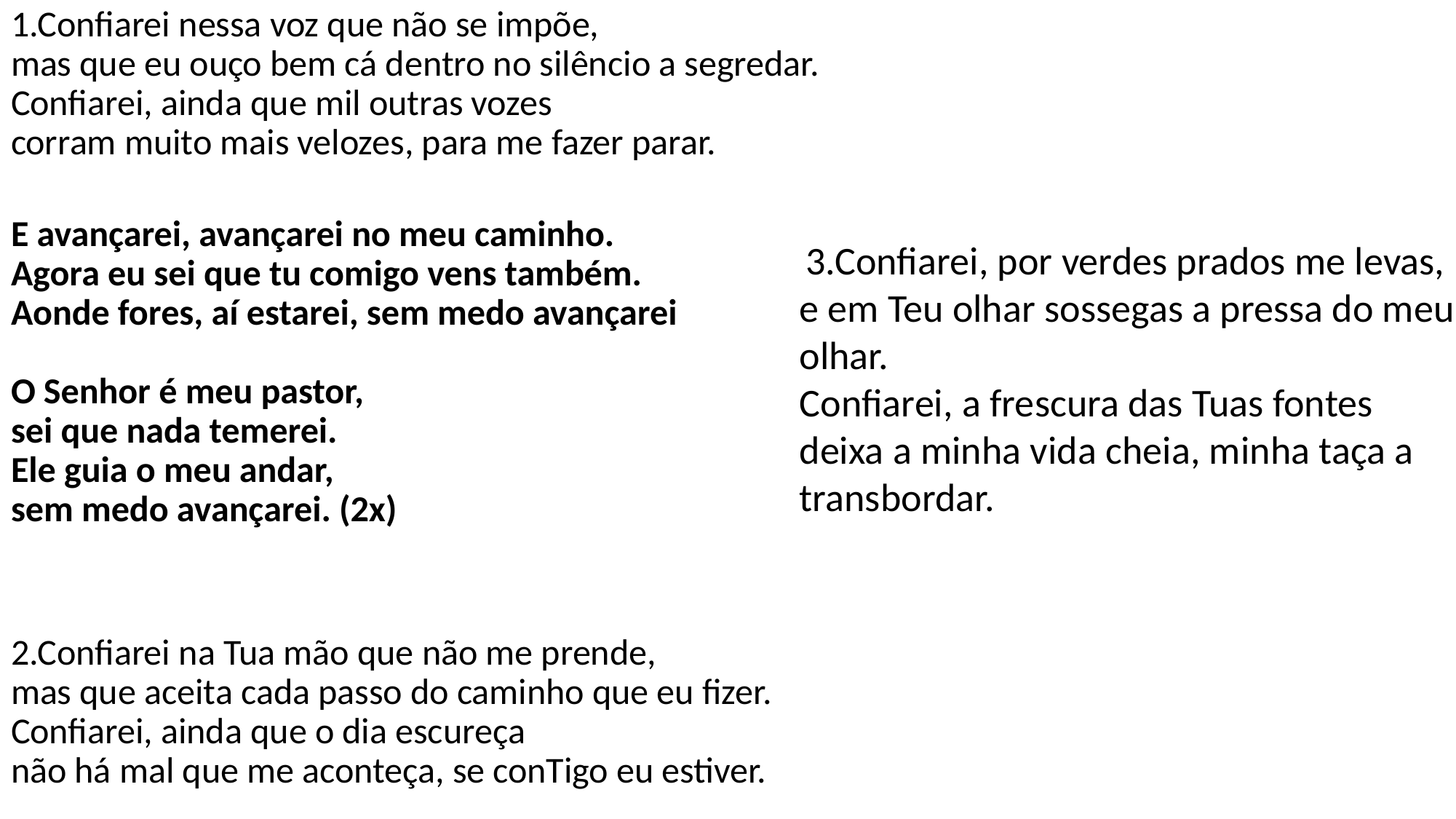

1.Confiarei nessa voz que não se impõe,
mas que eu ouço bem cá dentro no silêncio a segredar.
Confiarei, ainda que mil outras vozes
corram muito mais velozes, para me fazer parar.
E avançarei, avançarei no meu caminho.
Agora eu sei que tu comigo vens também.
Aonde fores, aí estarei, sem medo avançarei
O Senhor é meu pastor,
sei que nada temerei.
Ele guia o meu andar,
sem medo avançarei. (2x)

2.Confiarei na Tua mão que não me prende,
mas que aceita cada passo do caminho que eu fizer.
Confiarei, ainda que o dia escureça
não há mal que me aconteça, se conTigo eu estiver.
 3.Confiarei, por verdes prados me levas,
e em Teu olhar sossegas a pressa do meu olhar.
Confiarei, a frescura das Tuas fontes
deixa a minha vida cheia, minha taça a transbordar.